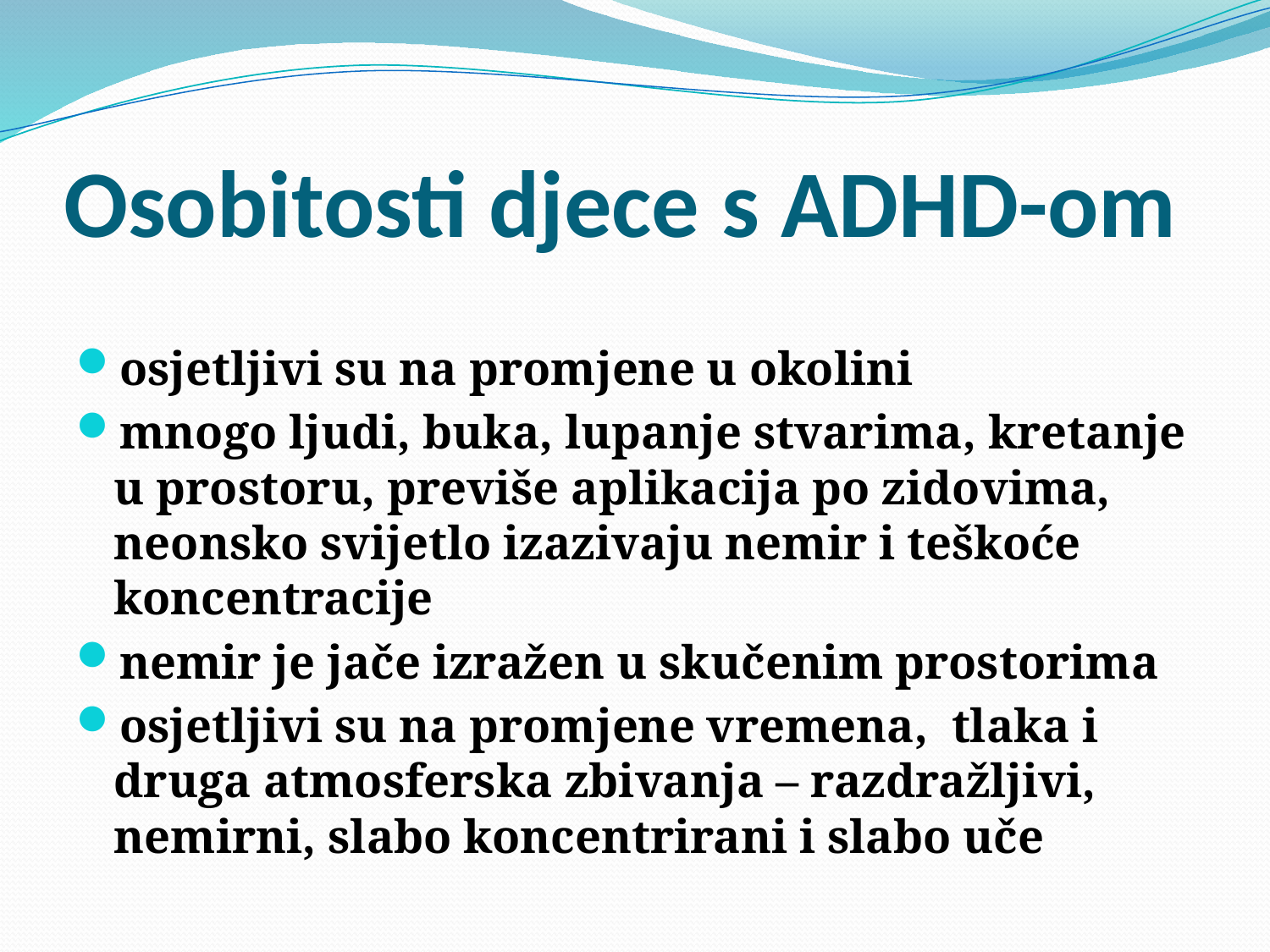

# Osobitosti djece s ADHD-om

osjetljivi su na promjene u okolini
mnogo ljudi, buka, lupanje stvarima, kretanje u prostoru, previše aplikacija po zidovima, neonsko svijetlo izazivaju nemir i teškoće koncentracije
nemir je jače izražen u skučenim prostorima
osjetljivi su na promjene vremena,  tlaka i druga atmosferska zbivanja – razdražljivi, nemirni, slabo koncentrirani i slabo uče